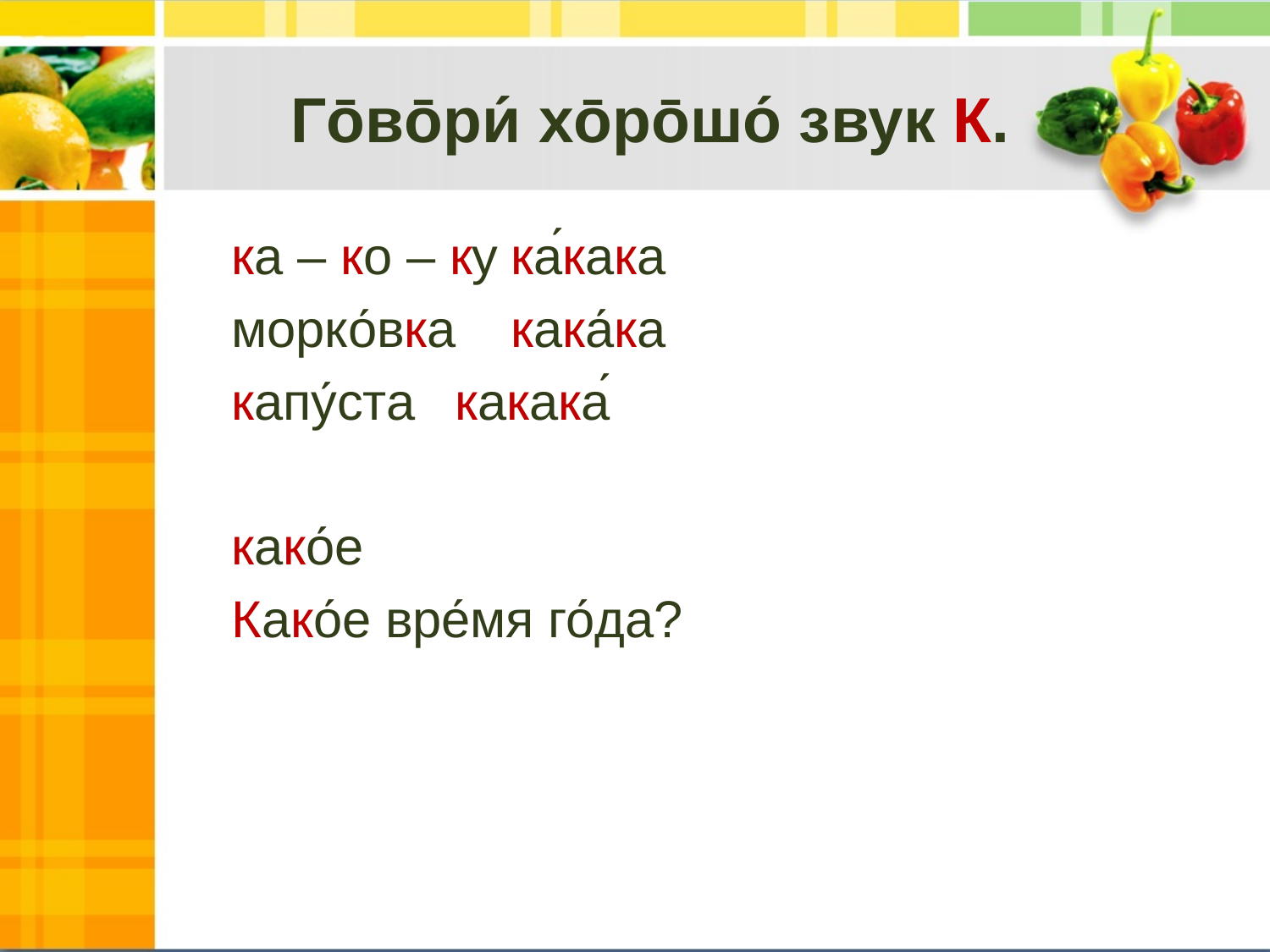

# Гōвōри́ хōрōшо́ звук К.
	ка – ко – ку			ка́кака
	морко́вка			кака́ка
	капу́ста				какака́

	како́е
	Како́е вре́мя го́да?